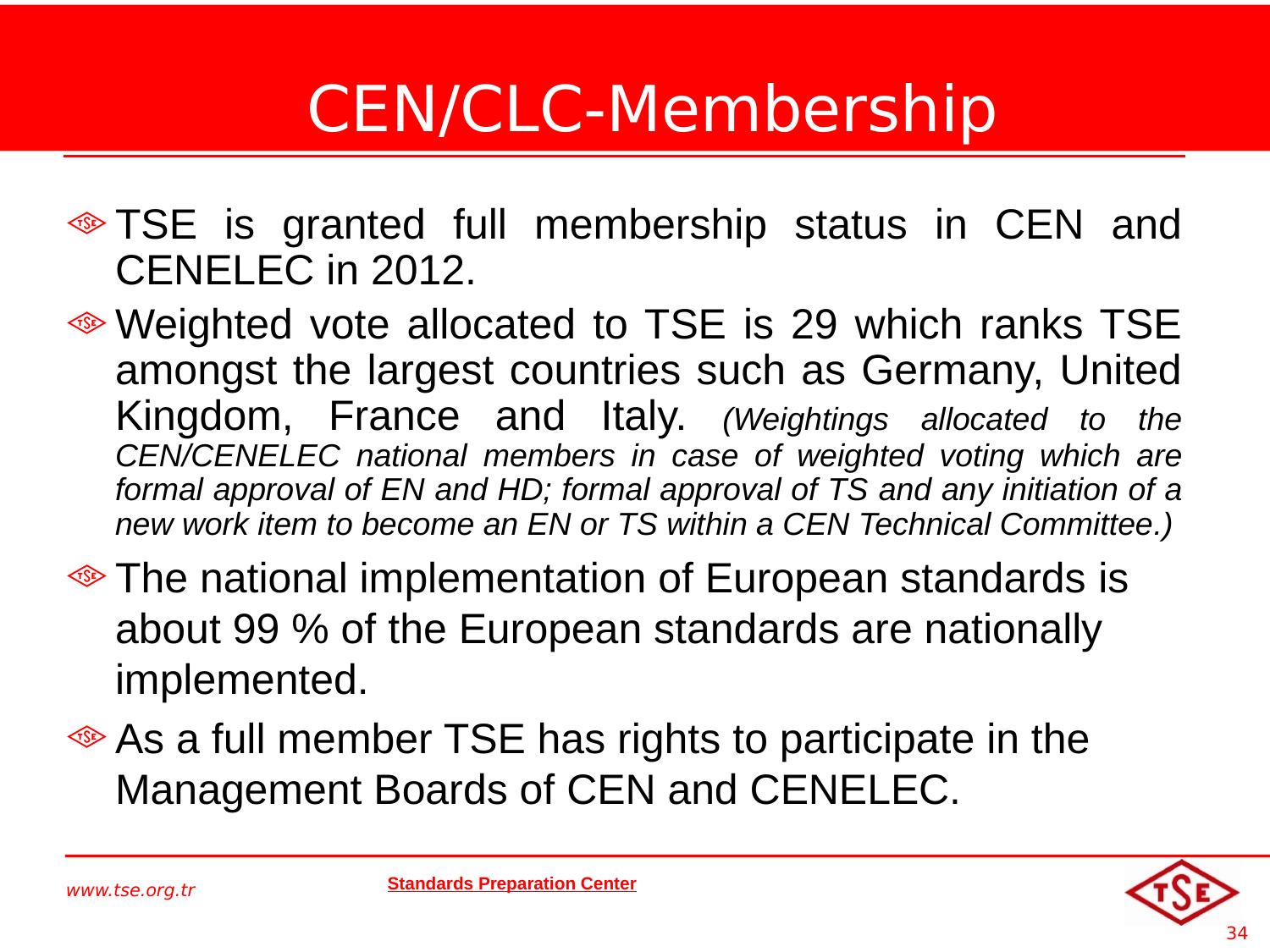

# CEN/CLC-Membership
TSE is granted full membership status in CEN and CENELEC in 2012.
Weighted vote allocated to TSE is 29 which ranks TSE amongst the largest countries such as Germany, United Kingdom, France and Italy. (Weightings allocated to the CEN/CENELEC national members in case of weighted voting which are formal approval of EN and HD; formal approval of TS and any initiation of a new work item to become an EN or TS within a CEN Technical Committee.)
The national implementation of European standards is about 99 % of the European standards are nationally implemented.
As a full member TSE has rights to participate in the Management Boards of CEN and CENELEC.

www.tse.org.tr
Standards Preparation Center

©2010 Türk Standardları Enstitüsü
34